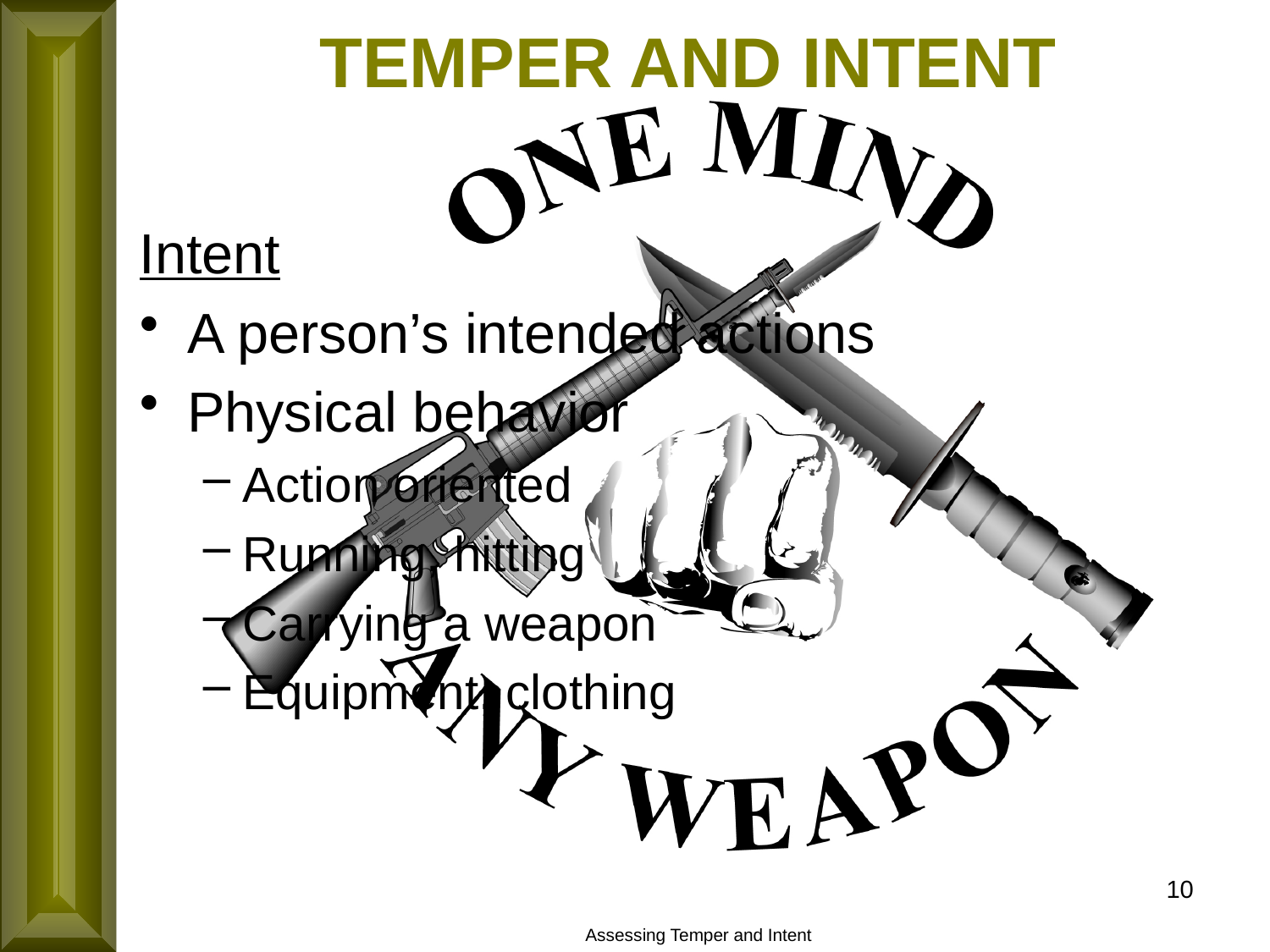

TEMPER AND INTENT
Intent
A person’s intended actions
Physical behavior
Action oriented
Running, hitting
Carrying a weapon
Equipment, clothing
10
Assessing Temper and Intent